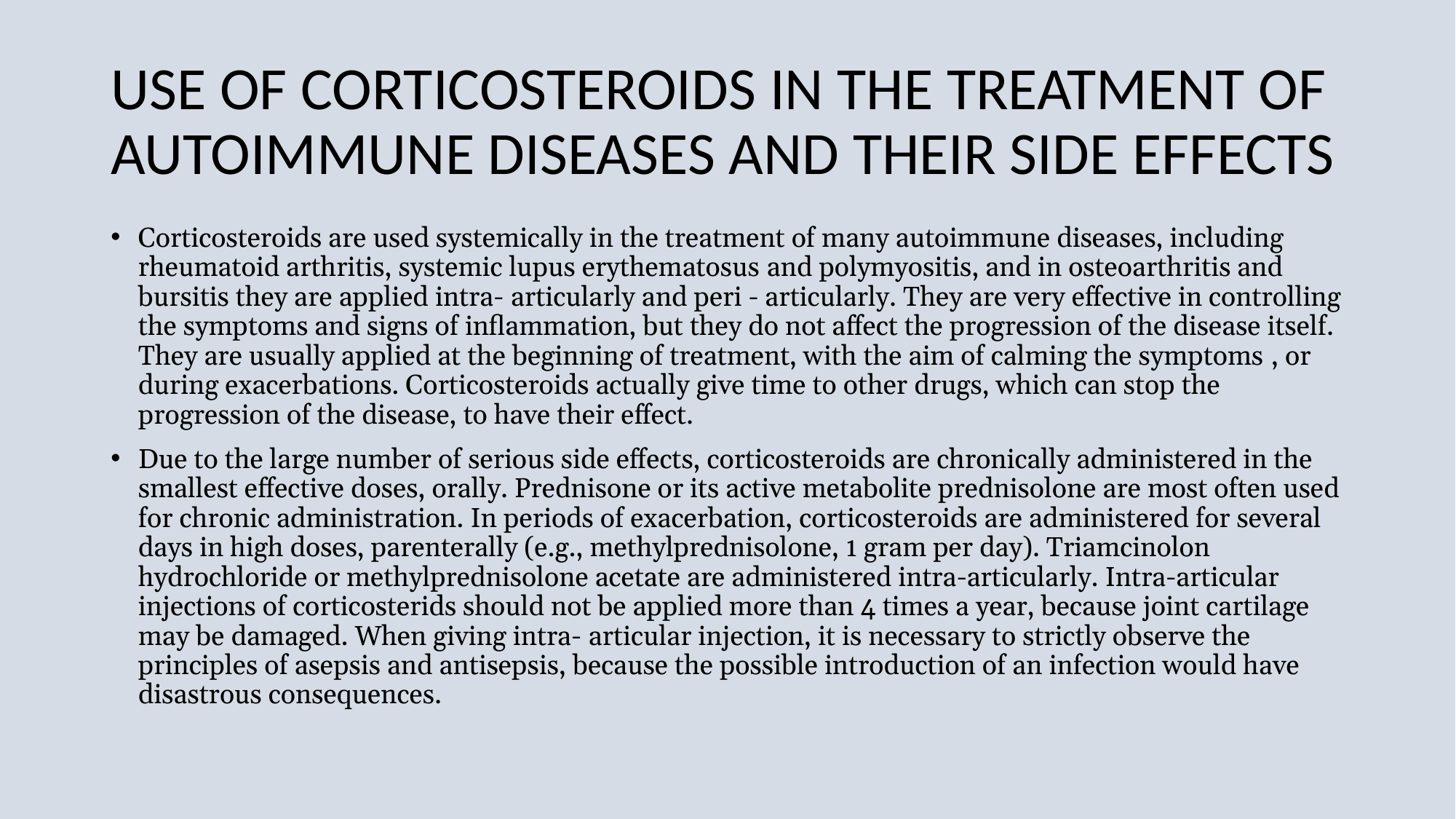

# USE OF CORTICOSTEROIDS IN THE TREATMENT OF AUTOIMMUNE DISEASES AND THEIR SIDE EFFECTS
Corticosteroids are used systemically in the treatment of many autoimmune diseases, including rheumatoid arthritis, systemic lupus erythematosus ­and polymyositis, and in osteoarthritis and bursitis they are applied intra- ­articularly and peri - articularly. They are very effective in controlling the symptoms and signs of inflammation, but they do not affect the progression of the disease itself. They are usually applied at the beginning of treatment, with the aim of calming the symptoms ­, or during exacerbations. Corticosteroids actually give time to other drugs, which can stop the progression of the disease, to have their effect.
Due to the large number of serious side effects, corticosteroids are chronically administered in the smallest effective doses, orally. Prednisone or its active metabolite prednisolone are most often used for chronic administration. In periods of exacerbation, corticosteroids are administered for several days in high doses, parenterally (e.g., methylprednisolone, 1 gram per day). Triamcinolon hydrochloride or methylprednisolone acetate are administered intra-articularly. Intra-articular injections of corticosterids should not be applied more than 4 times a year, because joint cartilage may be damaged. When giving intra- ­articular injection, it is necessary to strictly observe the principles of asepsis and antisepsis, because the possible introduction of an infection would have disastrous consequences.